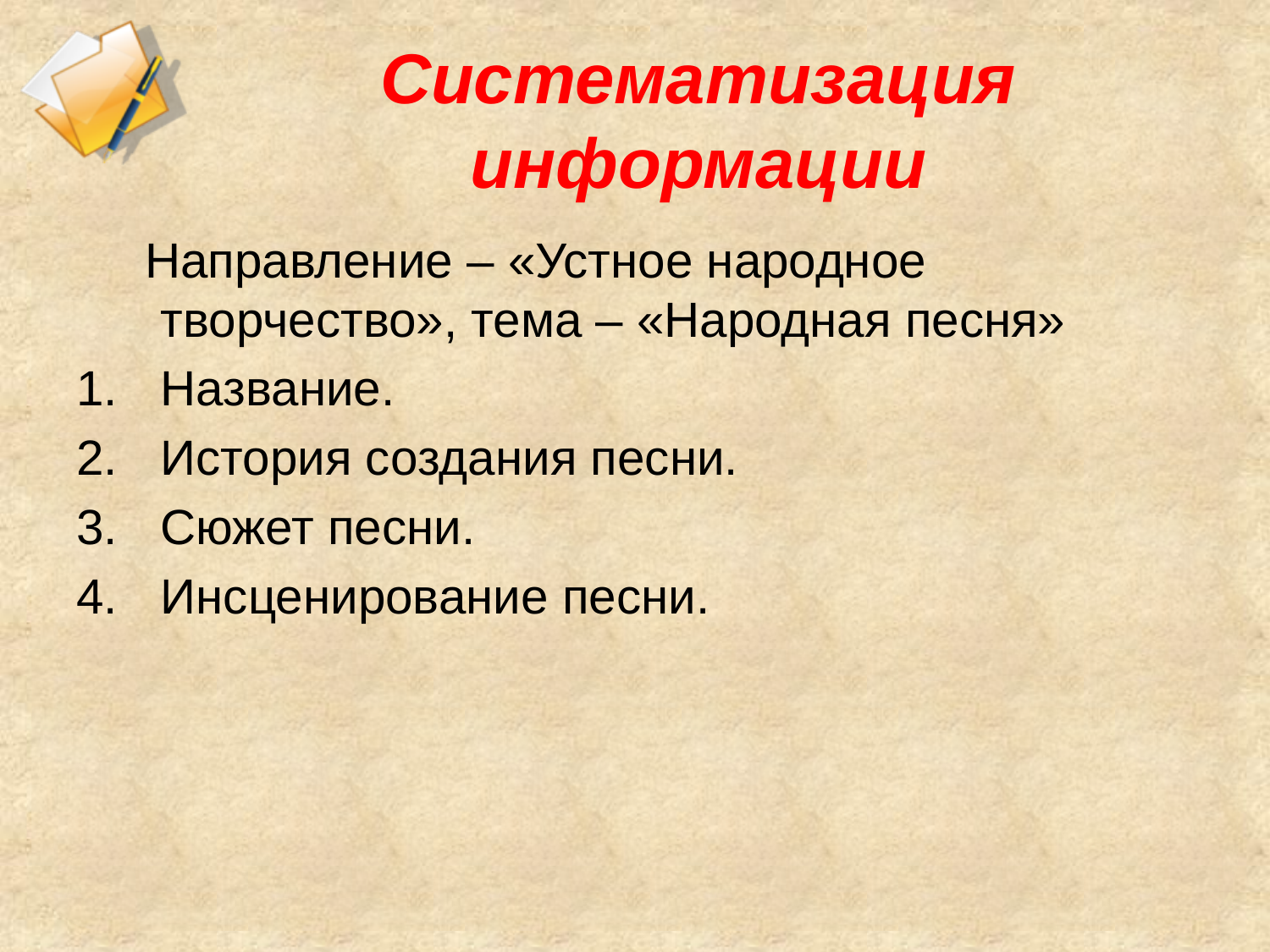

# Систематизация информации
     Направление – «Устное народное творчество», тема – «Народная песня»
Название.
История создания песни.
Сюжет песни.
Инсценирование песни.